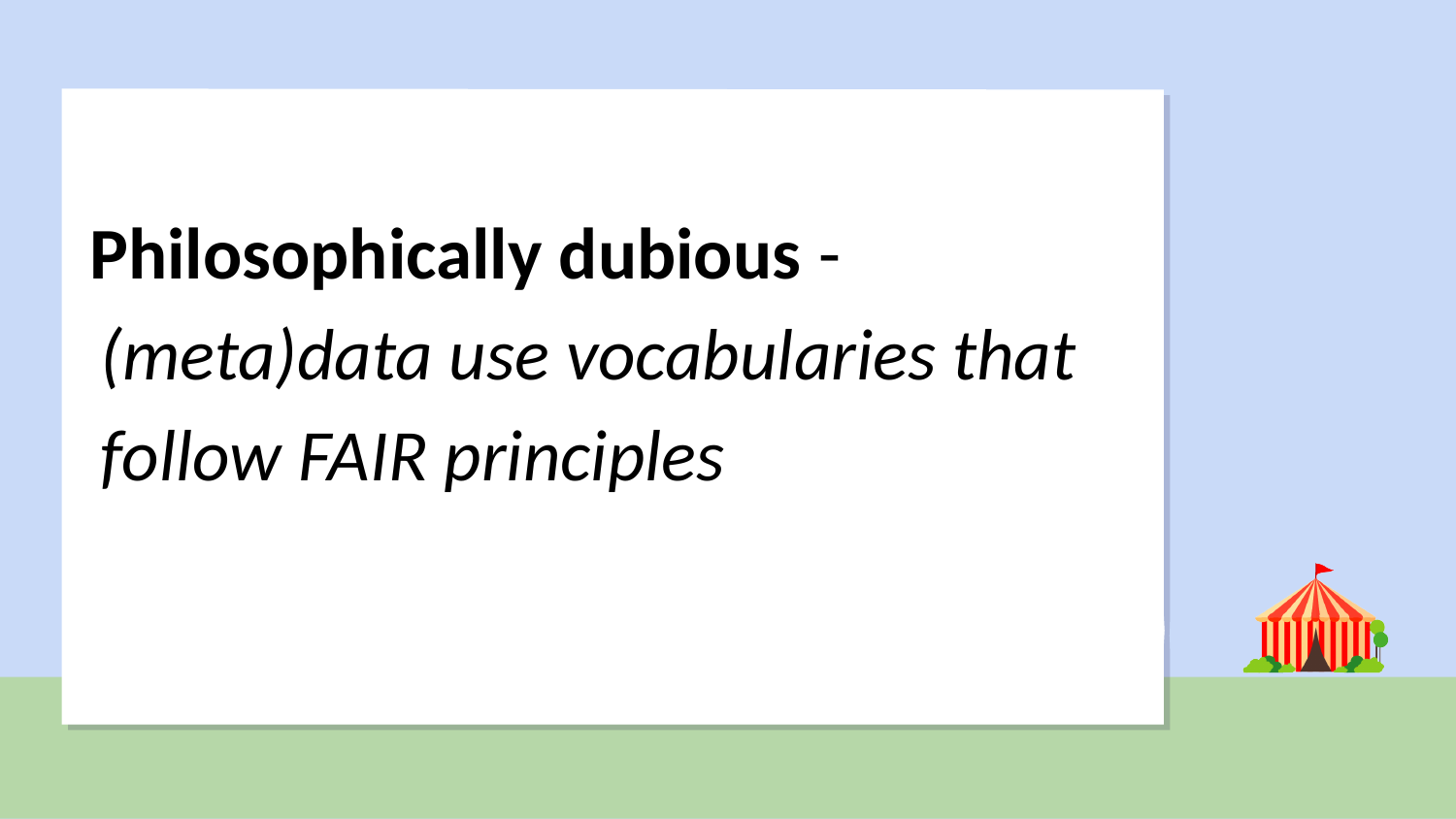

Philosophically dubious - (meta)data use vocabularies that follow FAIR principles